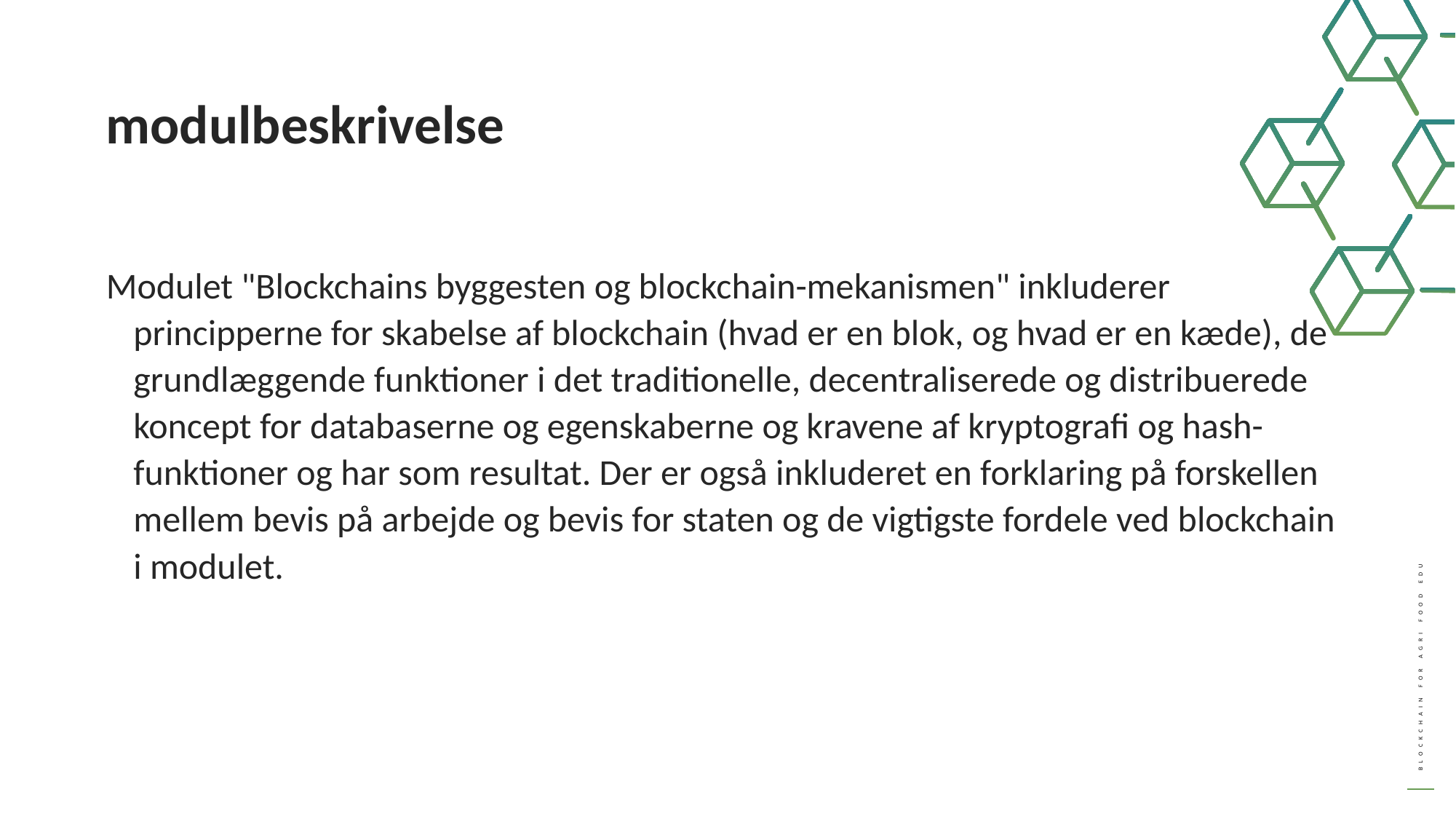

modulbeskrivelse
Modulet "Blockchains byggesten og blockchain-mekanismen" inkluderer principperne for skabelse af blockchain (hvad er en blok, og hvad er en kæde), de grundlæggende funktioner i det traditionelle, decentraliserede og distribuerede koncept for databaserne og egenskaberne og kravene af kryptografi og hash-funktioner og har som resultat. Der er også inkluderet en forklaring på forskellen mellem bevis på arbejde og bevis for staten og de vigtigste fordele ved blockchain i modulet.